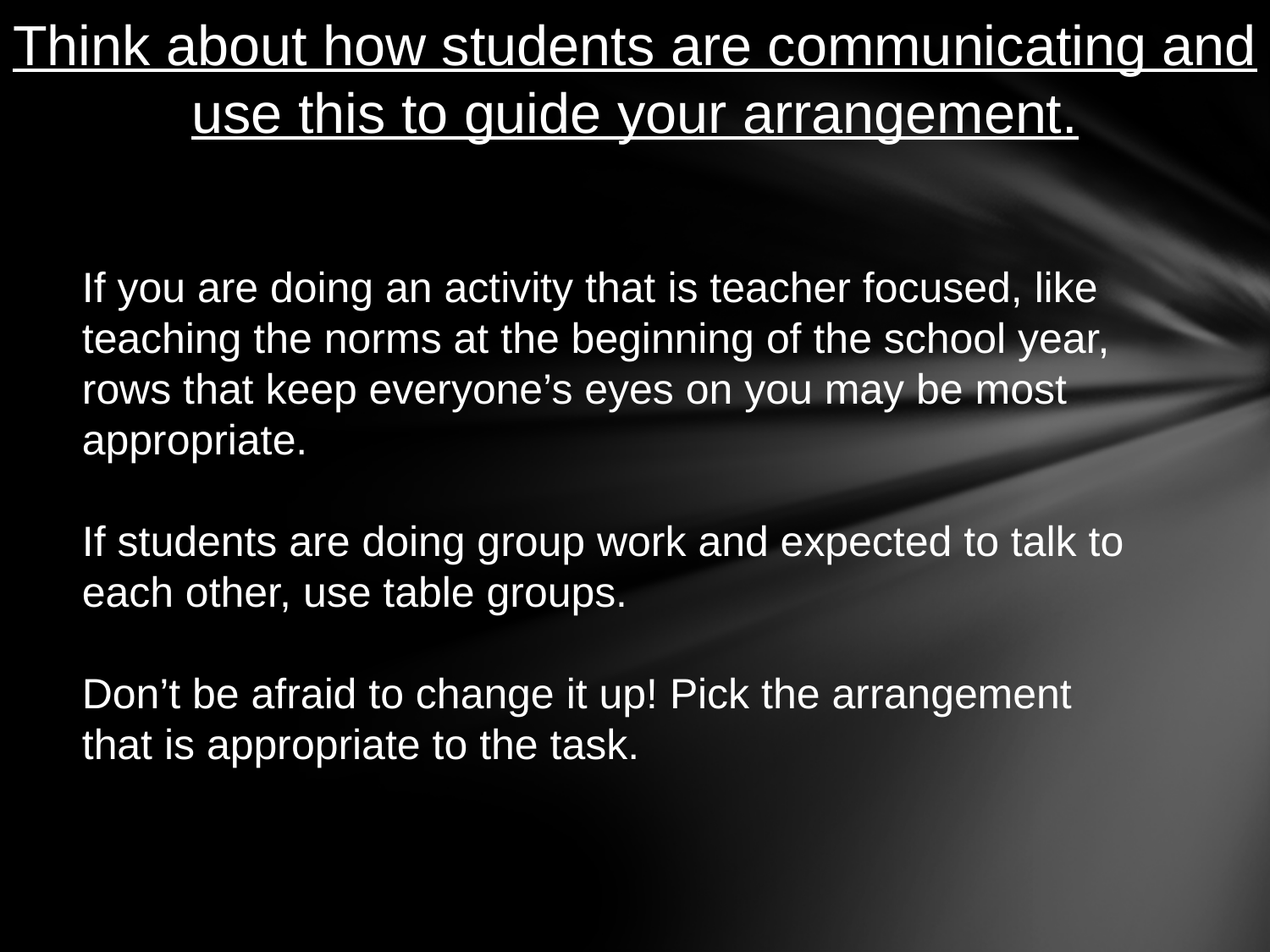

Think about how students are communicating and use this to guide your arrangement.
If you are doing an activity that is teacher focused, like teaching the norms at the beginning of the school year, rows that keep everyone’s eyes on you may be most appropriate.

If students are doing group work and expected to talk to each other, use table groups.

Don’t be afraid to change it up! Pick the arrangement that is appropriate to the task.